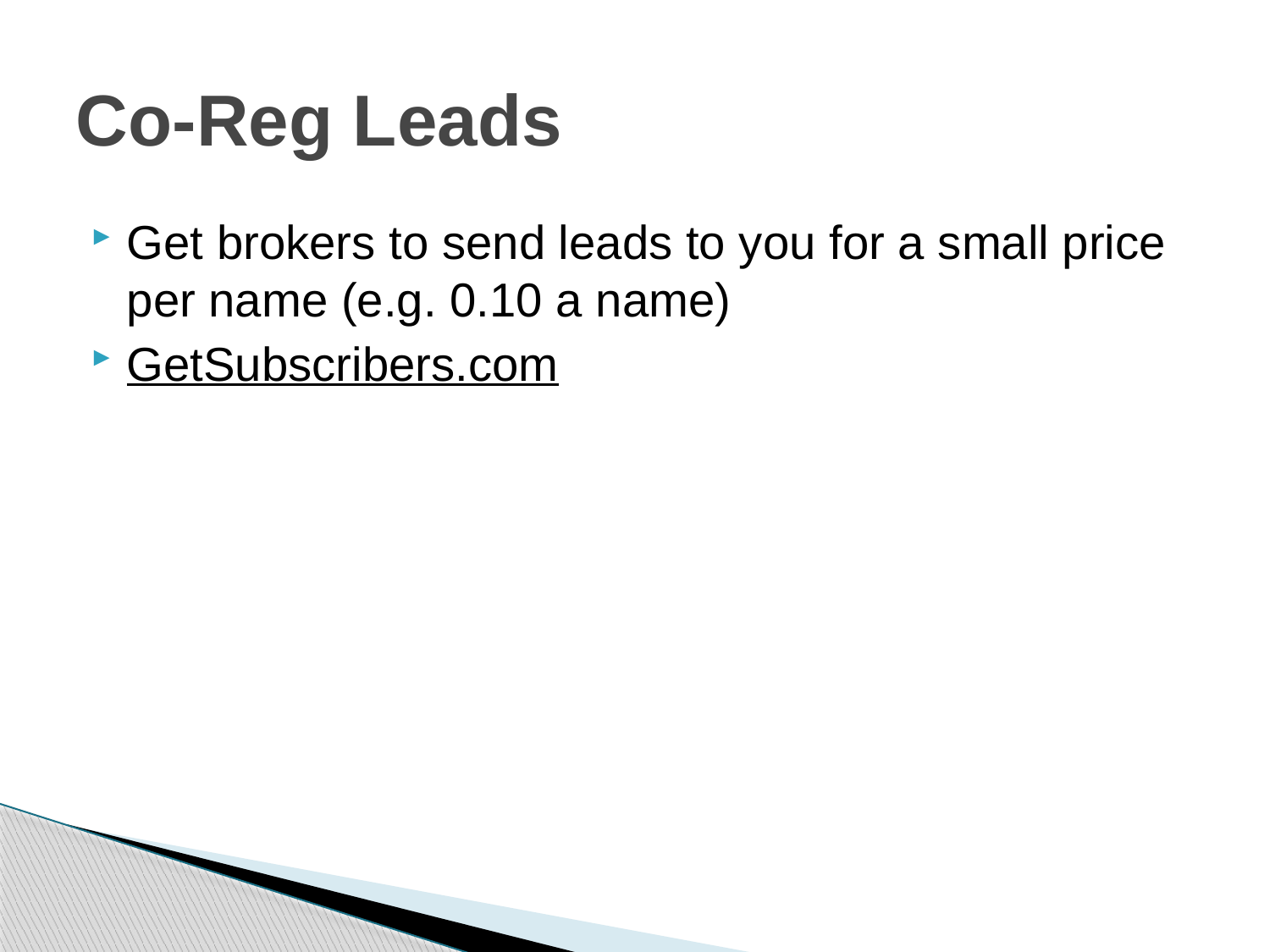

# Co-Reg Leads
Get brokers to send leads to you for a small price per name (e.g. 0.10 a name)
GetSubscribers.com